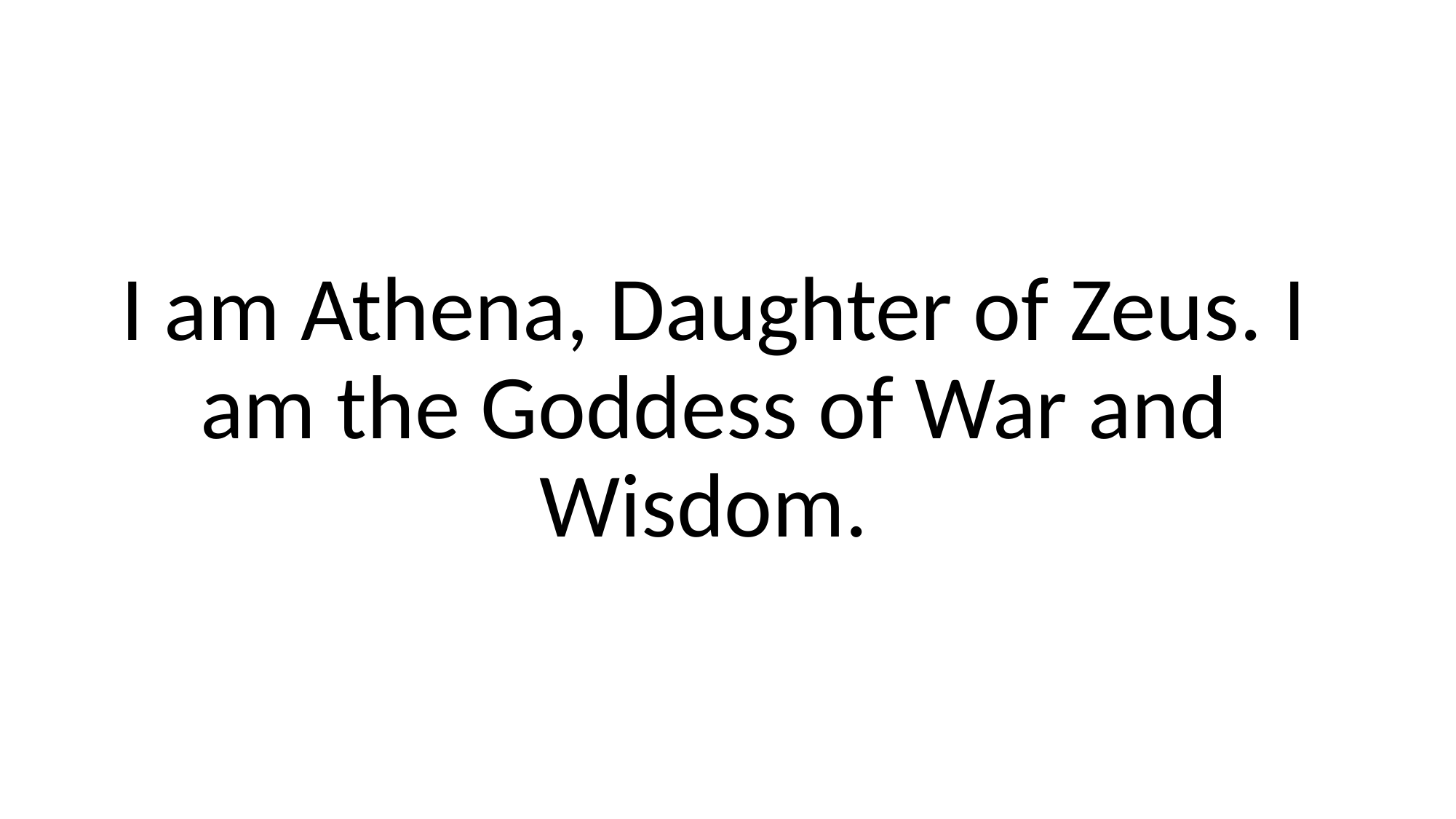

# I am Athena, Daughter of Zeus. I am the Goddess of War and Wisdom.